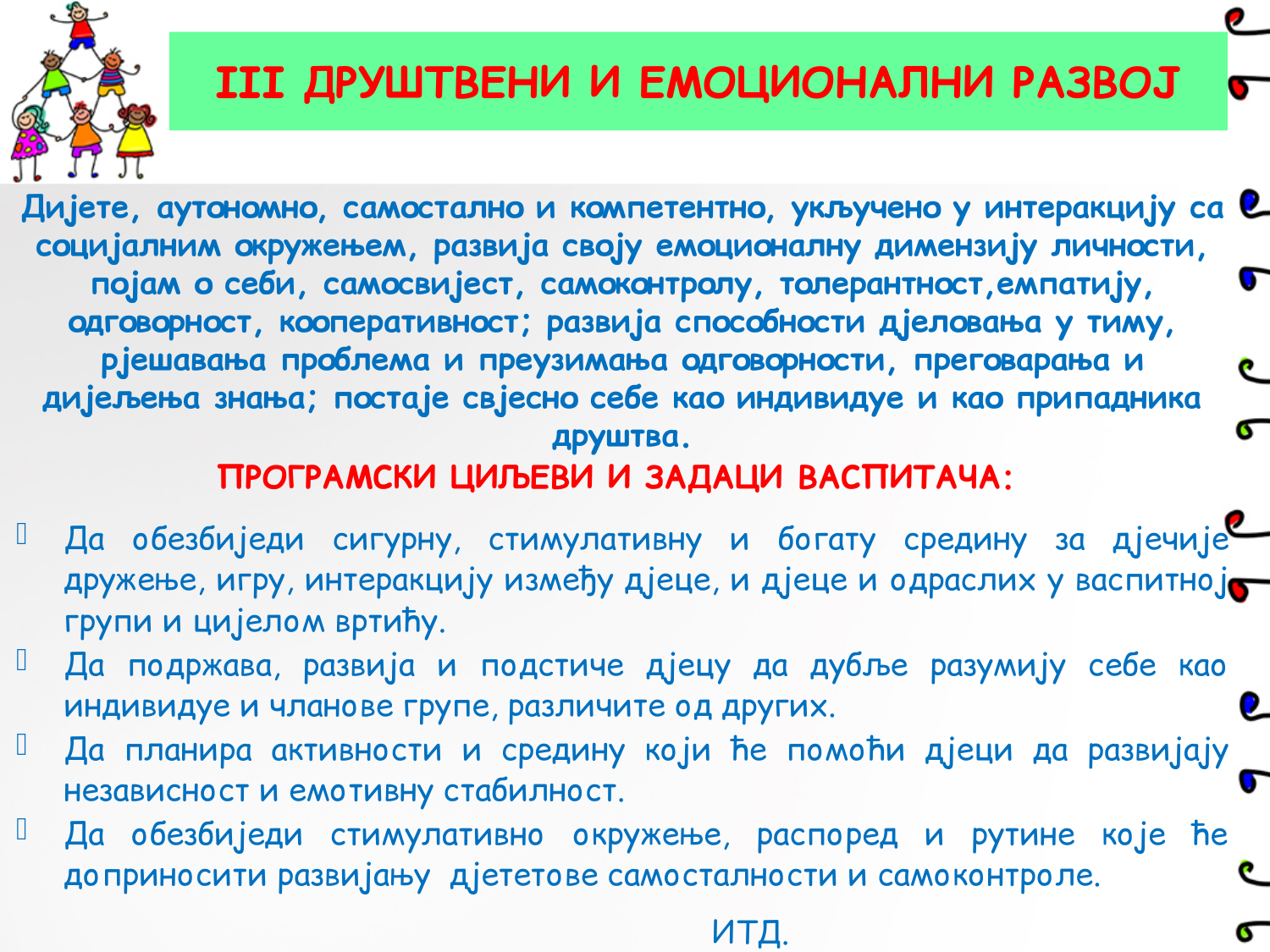

# III ДРУШТВЕНИ И ЕМОЦИОНАЛНИ РАЗВОЈ
Дијете, аутономно, самостално и компетентно, укључено у интеракцију са социјалним окружењем, развија своју емоционалну димензију личности, појам о себи, самосвијест, самоконтролу, толерантност,емпатију, одговорност, кооперативност; развија способности дјеловања у тиму, рјешавања проблема и преузимања одговорности, преговарања и дијељења знања; постаје свјесно себе као индивидуе и као припадника друштва.
ПРОГРАМСКИ ЦИЉЕВИ И ЗАДАЦИ ВАСПИТАЧА:
Да обезбиједи сигурну, стимулативну и богату средину за дјечије дружење, игру, интеракцију између дјеце, и дјеце и одраслих у васпитној групи и цијелом вртићу.
Да подржава, развија и подстиче дјецу да дубље разумију себе као индивидуе и чланове групе, различите од других.
Да планира активности и средину који ће помоћи дјеци да развијају независност и емотивну стабилност.
Да обезбиједи стимулативно окружење, распоред и рутине које ће доприносити развијању  дјететове самосталности и самоконтроле.
                                                                         ИТД.